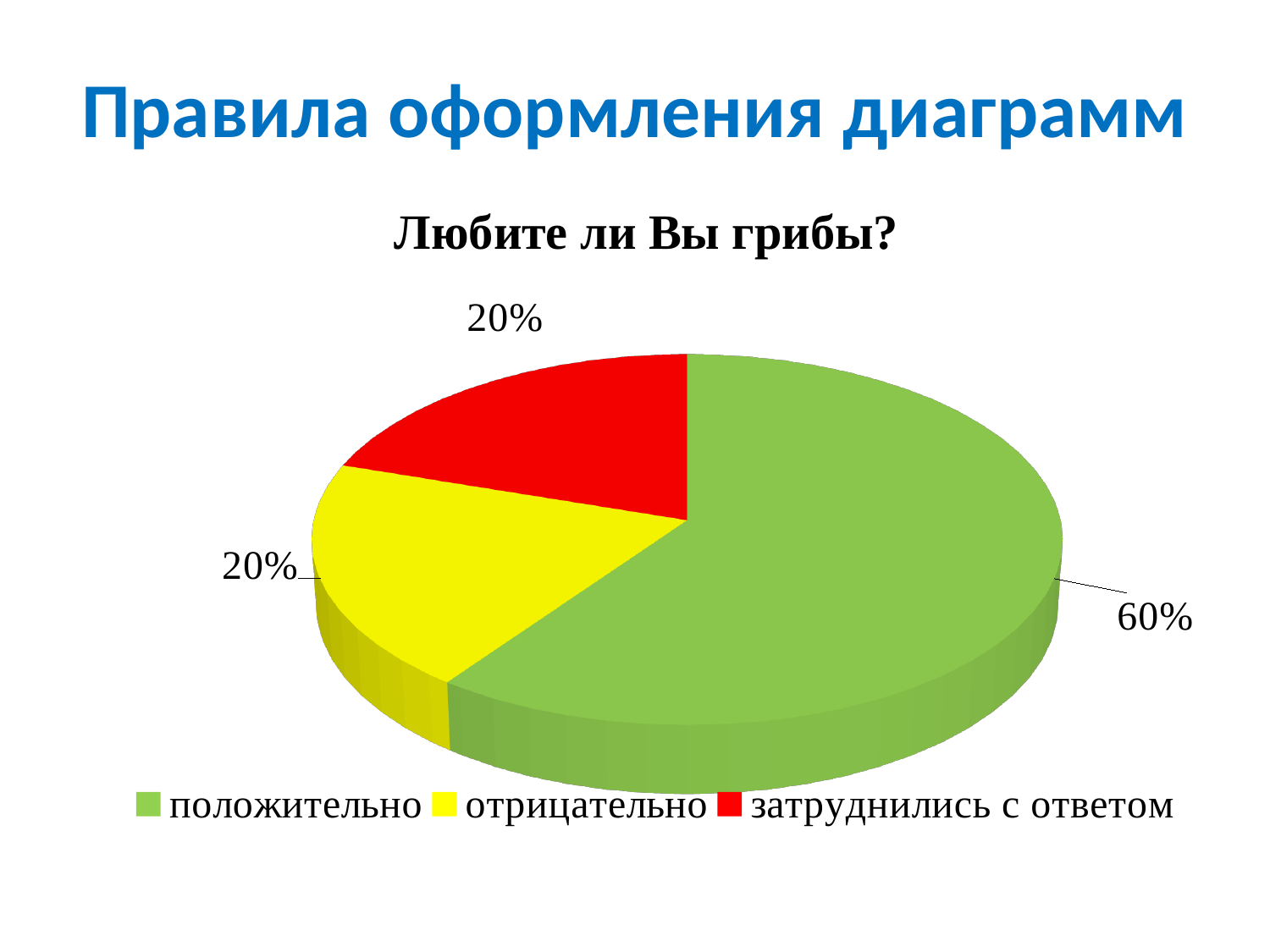

Правила оформления диаграмм

# Любите ли Вы грибы?

[unsupported chart]